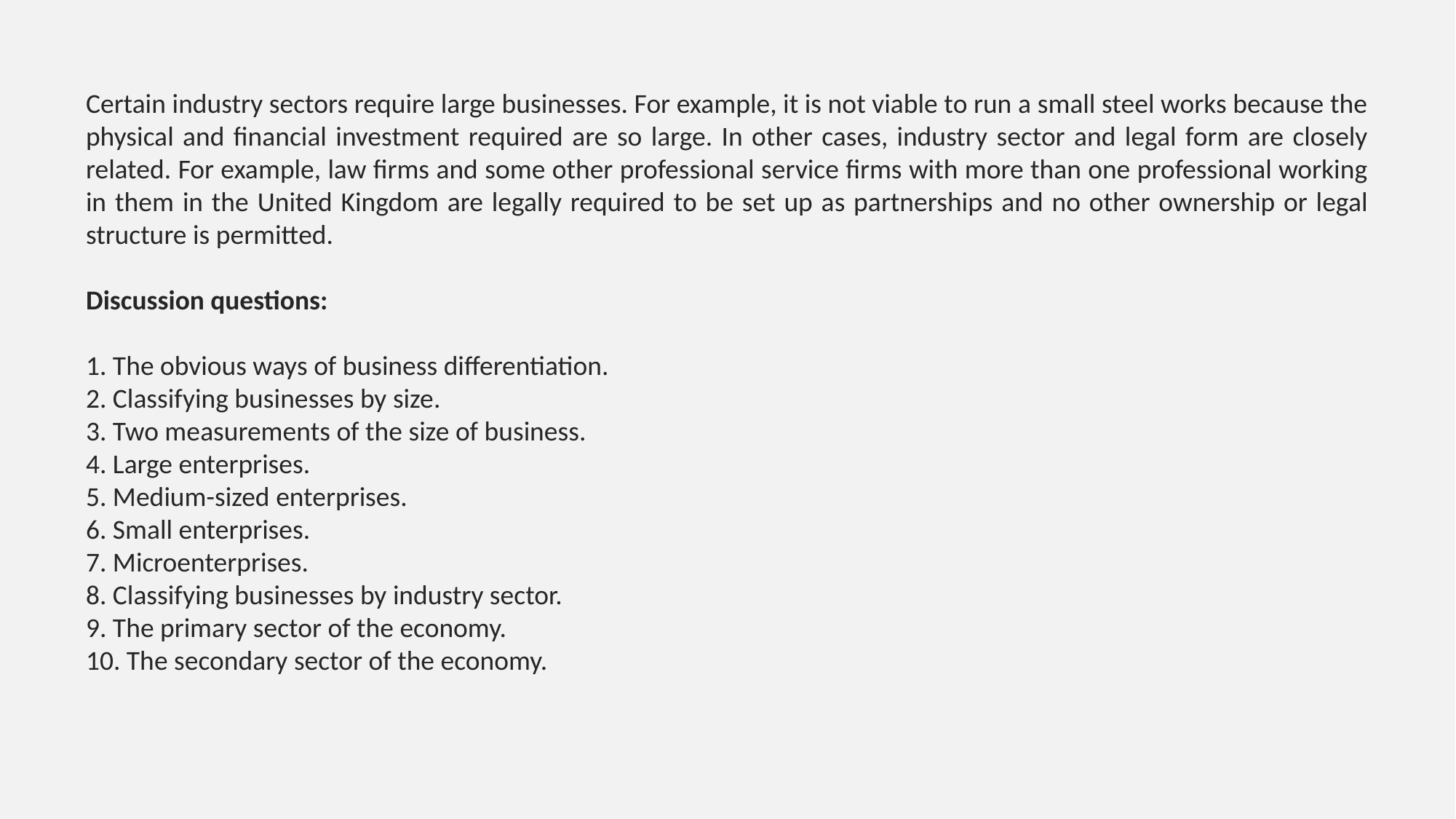

Certain industry sectors require large businesses. For example, it is not viable to run a small steel works because the physical and financial investment required are so large. In other cases, industry sector and legal form are closely related. For example, law firms and some other professional service firms with more than one professional working in them in the United Kingdom are legally required to be set up as partnerships and no other ownership or legal structure is permitted.

Discussion questions:

1. The obvious ways of business differentiation.
2. Classifying businesses by size.
3. Two measurements of the size of business.
4. Large enterprises.
5. Medium-sized enterprises.
6. Small enterprises.
7. Microenterprises.
8. Classifying businesses by industry sector.
9. The primary sector of the economy.
10. The secondary sector of the economy.